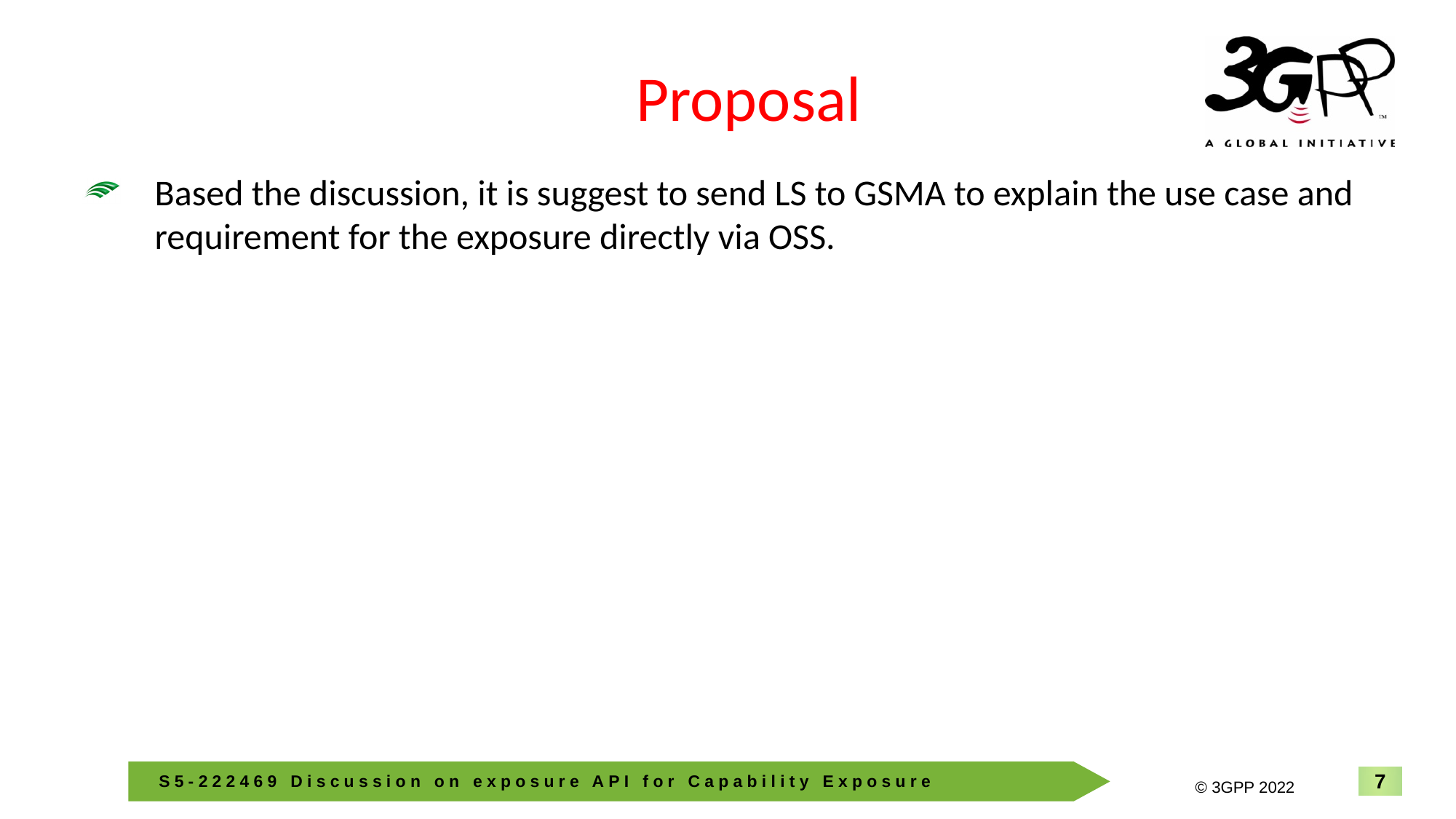

# Proposal
Based the discussion, it is suggest to send LS to GSMA to explain the use case and requirement for the exposure directly via OSS.